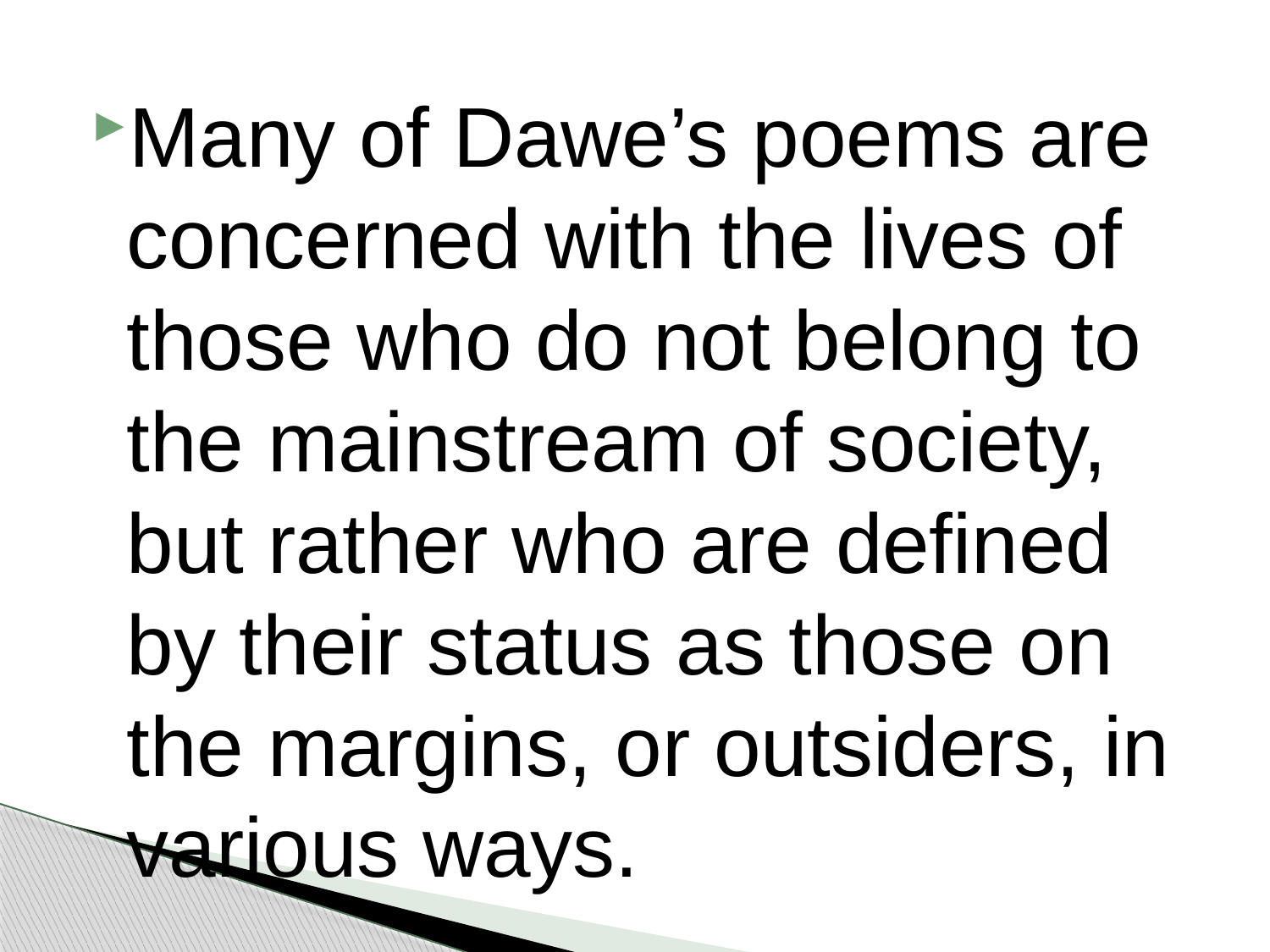

#
Many of Dawe’s poems are concerned with the lives of those who do not belong to the mainstream of society, but rather who are defined by their status as those on the margins, or outsiders, in various ways.